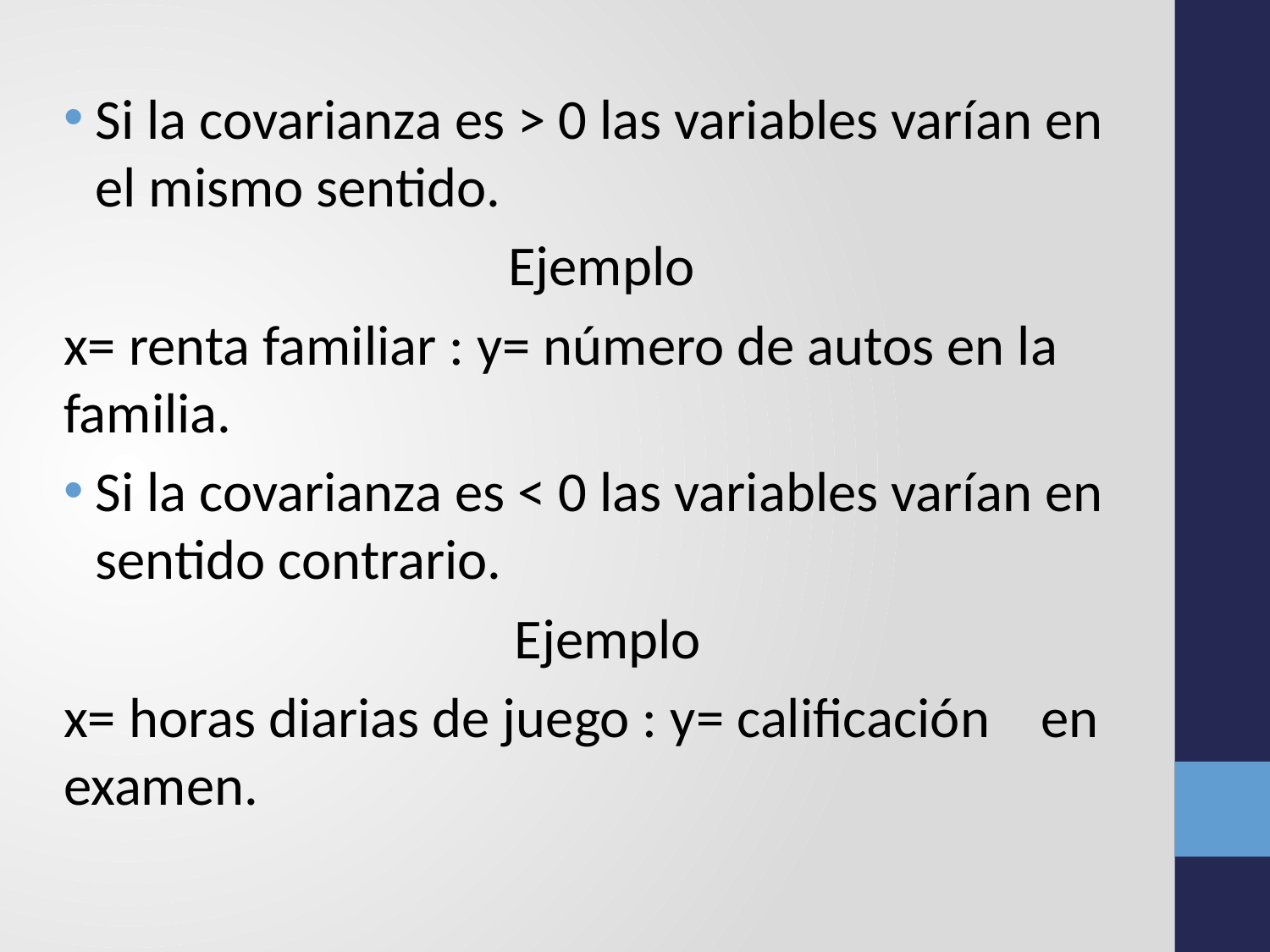

Si la covarianza es > 0 las variables varían en el mismo sentido.
Ejemplo
x= renta familiar : y= número de autos en la familia.
Si la covarianza es < 0 las variables varían en sentido contrario.
Ejemplo
x= horas diarias de juego : y= calificación    en examen.